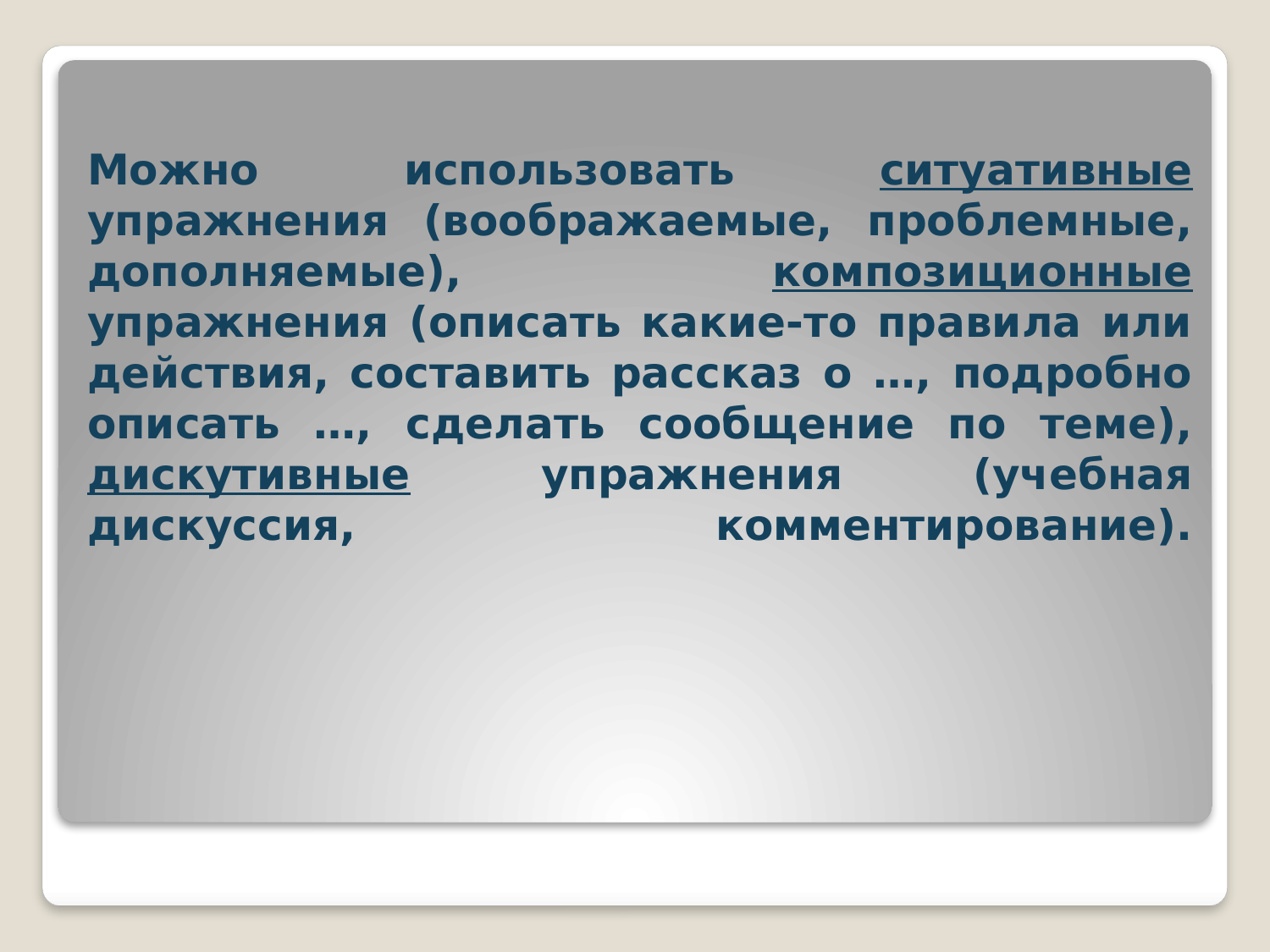

# Можно использовать ситуативные упражнения (воображаемые, проблемные, дополняемые), композиционные упражнения (описать какие-то правила или действия, составить рассказ о …, подробно описать …, сделать сообщение по теме), дискутивные упражнения (учебная дискуссия, комментирование).